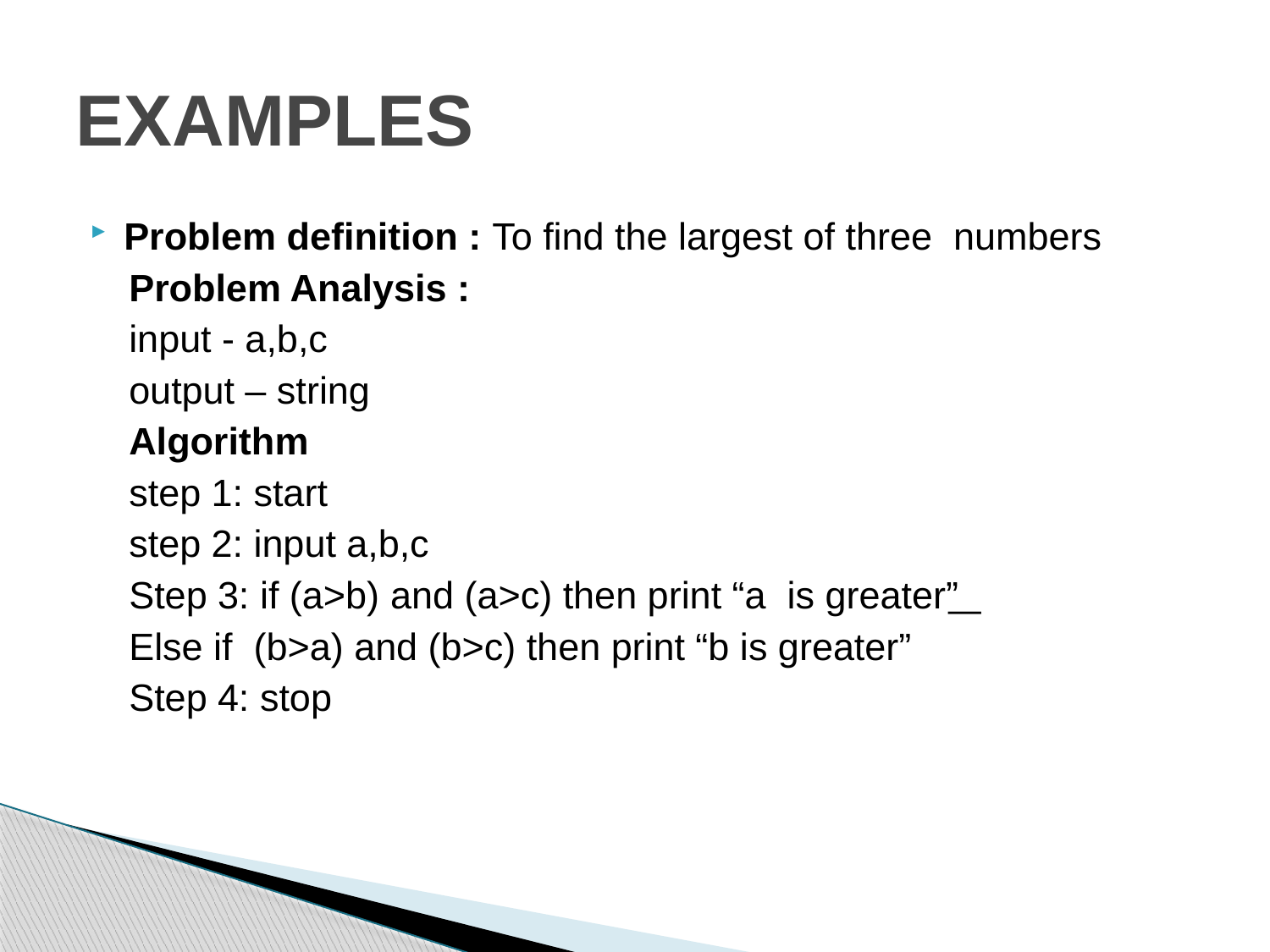

# EXAMPLES
Problem definition : To find the largest of three  numbers
     Problem Analysis :
     input - a,b,c
     output – string
     Algorithm
     step 1: start
     step 2: input a,b,c
     Step 3: if (a>b) and (a>c) then print “a  is greater”͟
     Else if  (b>a) and (b>c) then print “b is greater”
     Step 4: stop